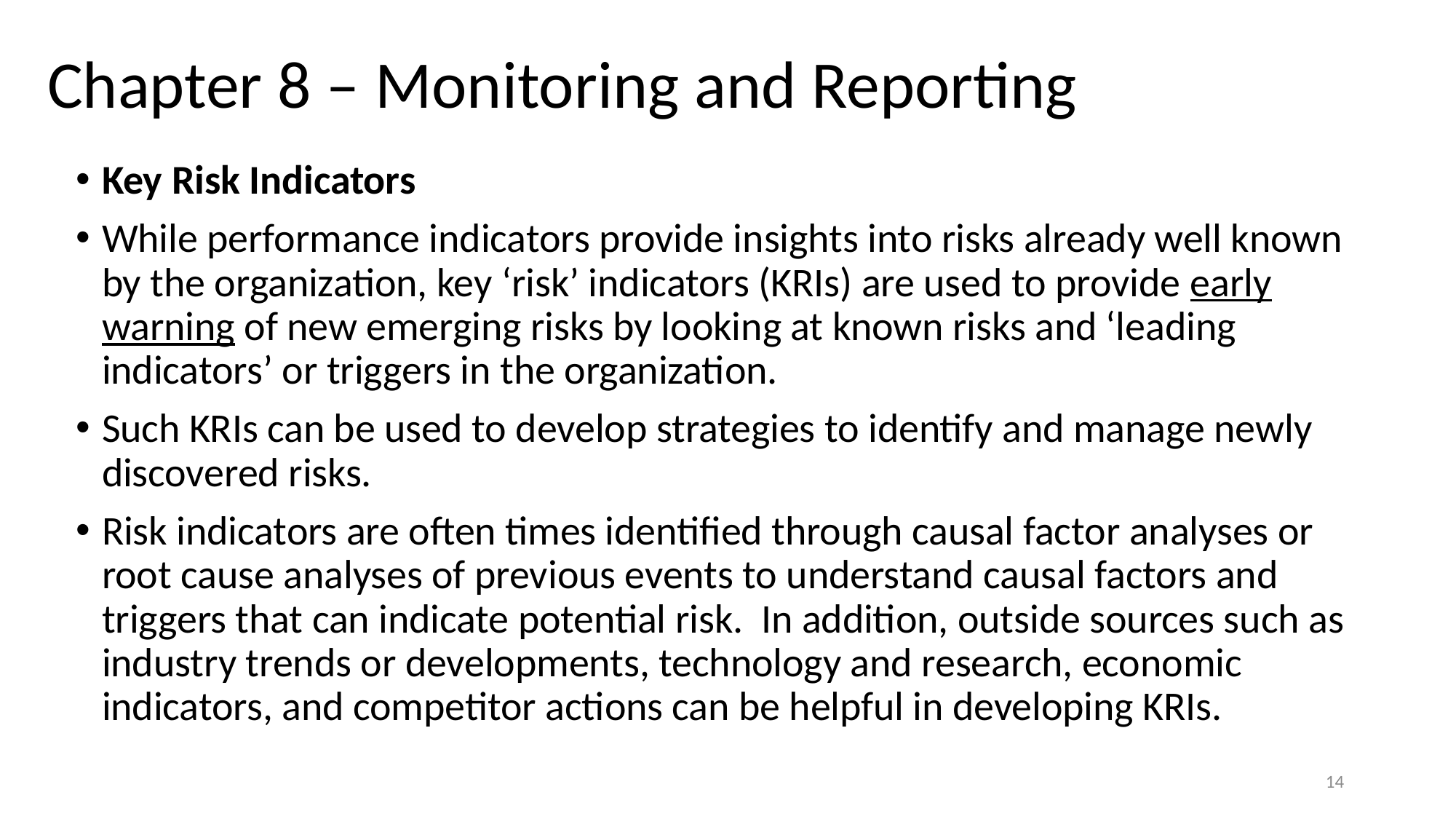

# Chapter 8 – Monitoring and Reporting
Key Risk Indicators
While performance indicators provide insights into risks already well known by the organization, key ‘risk’ indicators (KRIs) are used to provide early warning of new emerging risks by looking at known risks and ‘leading indicators’ or triggers in the organization.
Such KRIs can be used to develop strategies to identify and manage newly discovered risks.
Risk indicators are often times identified through causal factor analyses or root cause analyses of previous events to understand causal factors and triggers that can indicate potential risk.  In addition, outside sources such as industry trends or developments, technology and research, economic indicators, and competitor actions can be helpful in developing KRIs.
14